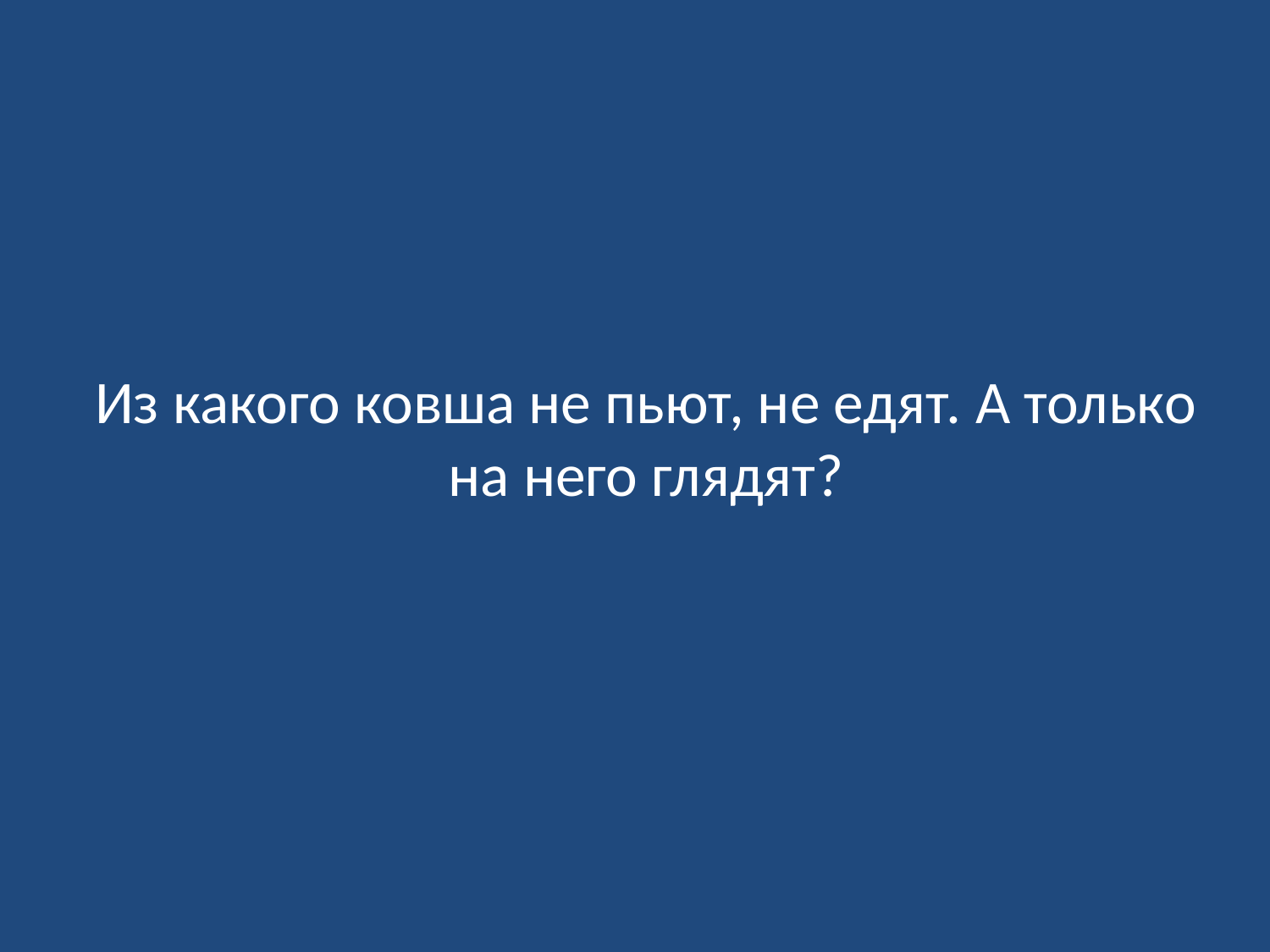

# Из какого ковша не пьют, не едят. А только на него глядят?